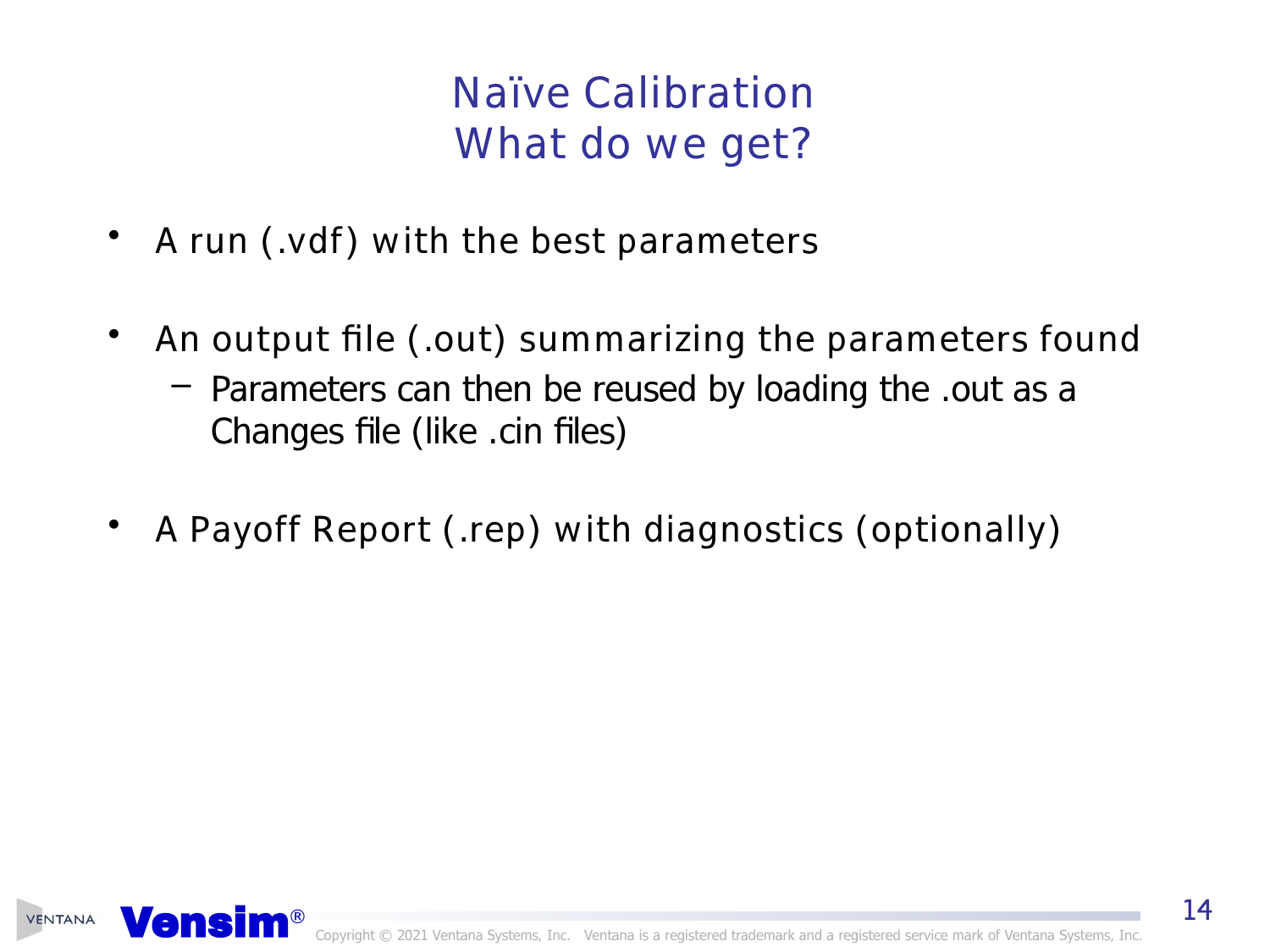

# Naïve Calibration What do we get?
A run (.vdf) with the best parameters

An output file (.out) summarizing the parameters found
Parameters can then be reused by loading the .out as a Changes file (like .cin files)

A Payoff Report (.rep) with diagnostics (optionally)